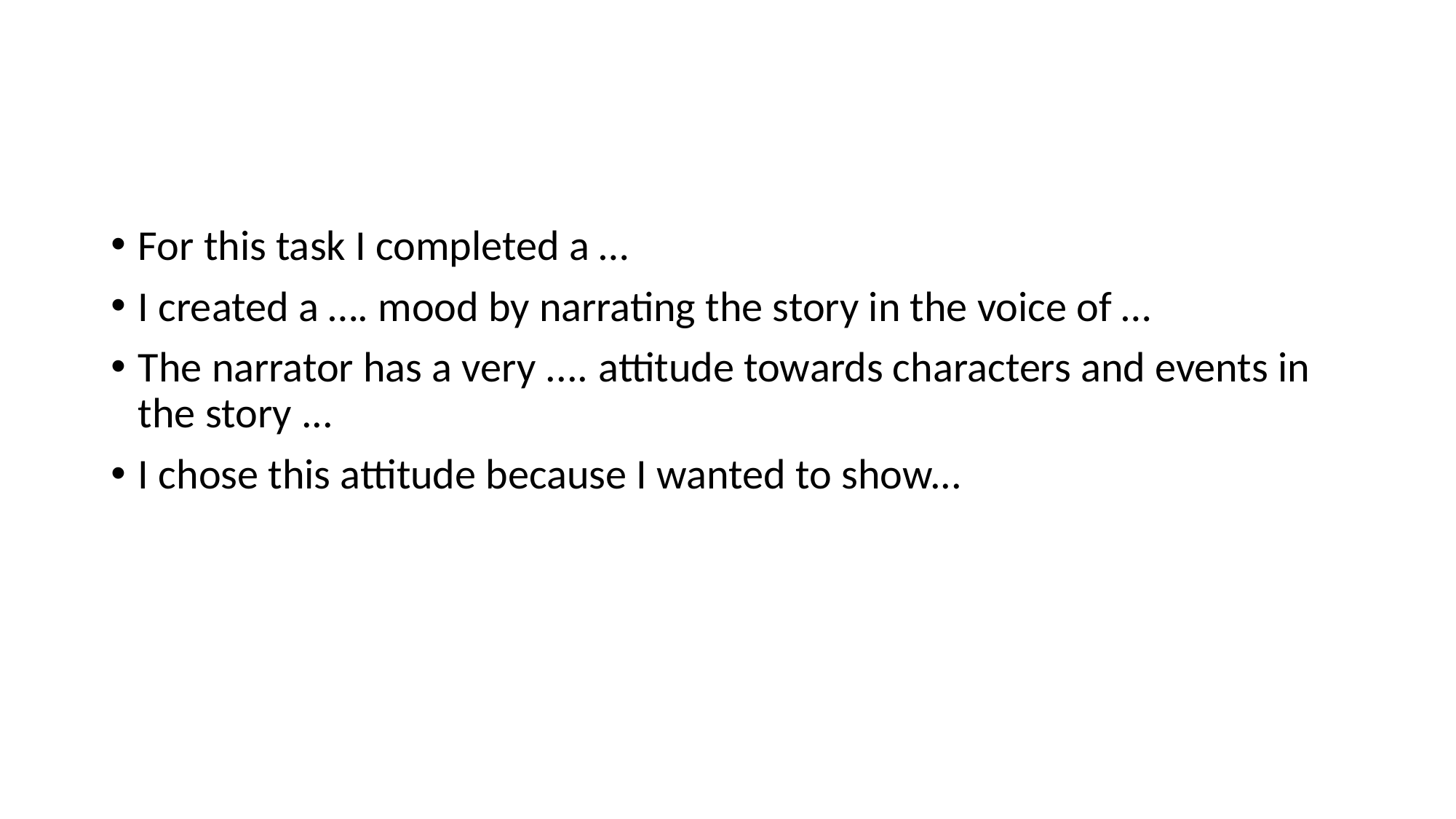

For this task I completed a …
I created a …. mood by narrating the story in the voice of …
The narrator has a very .... attitude towards characters and events in the story ...
I chose this attitude because I wanted to show...